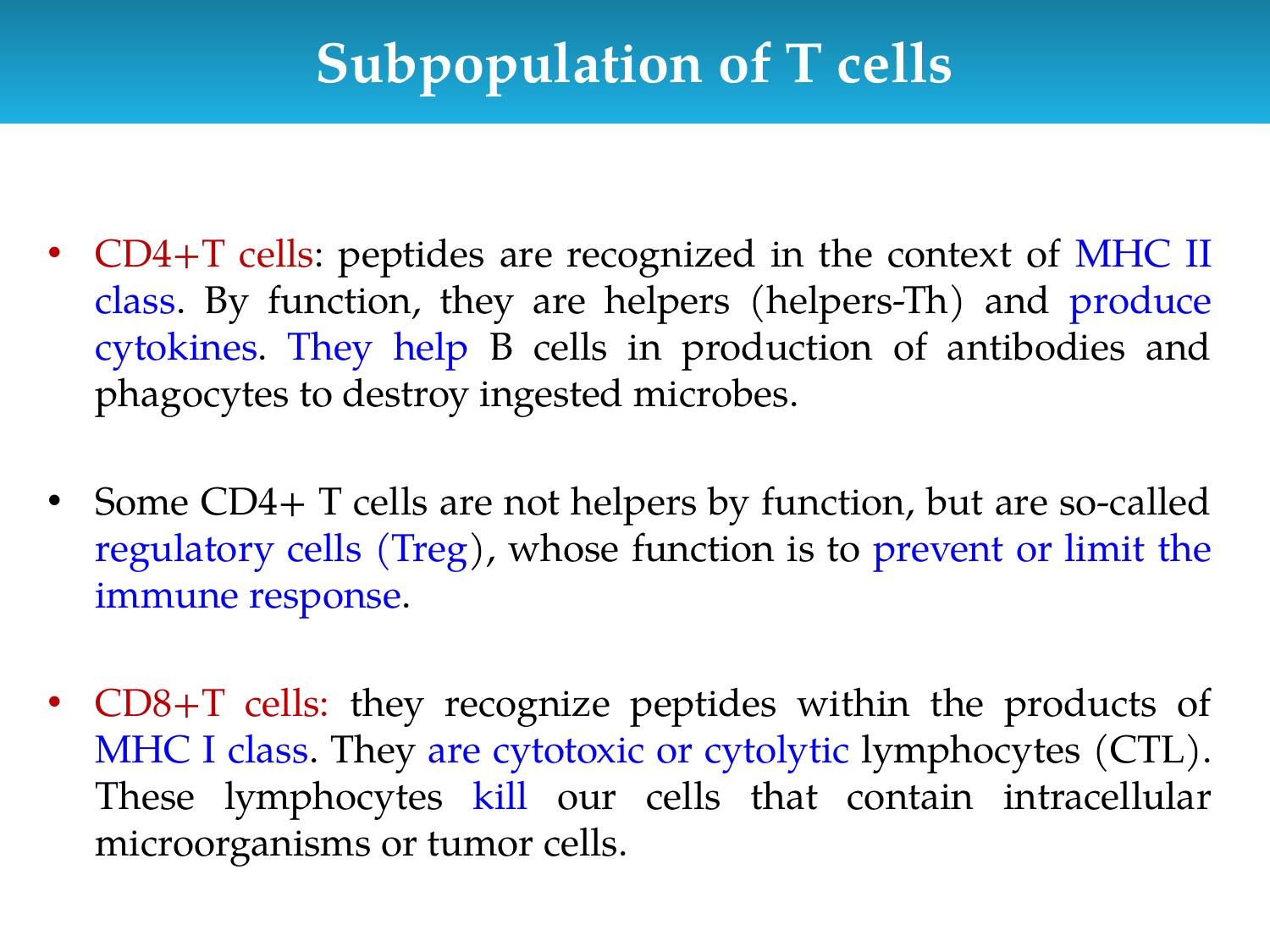

Subpopulation of T cells
CD4+T cells: peptides are recognized in the context of MHC II class. By function, they are helpers (helpers-Th) and produce cytokines. They help B cells in production of antibodies and phagocytes to destroy ingested microbes.

Some CD4+ T cells are not helpers by function, but are so-called regulatory cells (Treg), whose function is to prevent or limit the immune response.

CD8+T cells: they recognize peptides within the products of MHC I class. They are cytotoxic or cytolytic lymphocytes (CTL). These lymphocytes kill our cells that contain intracellular microorganisms or tumor cells.